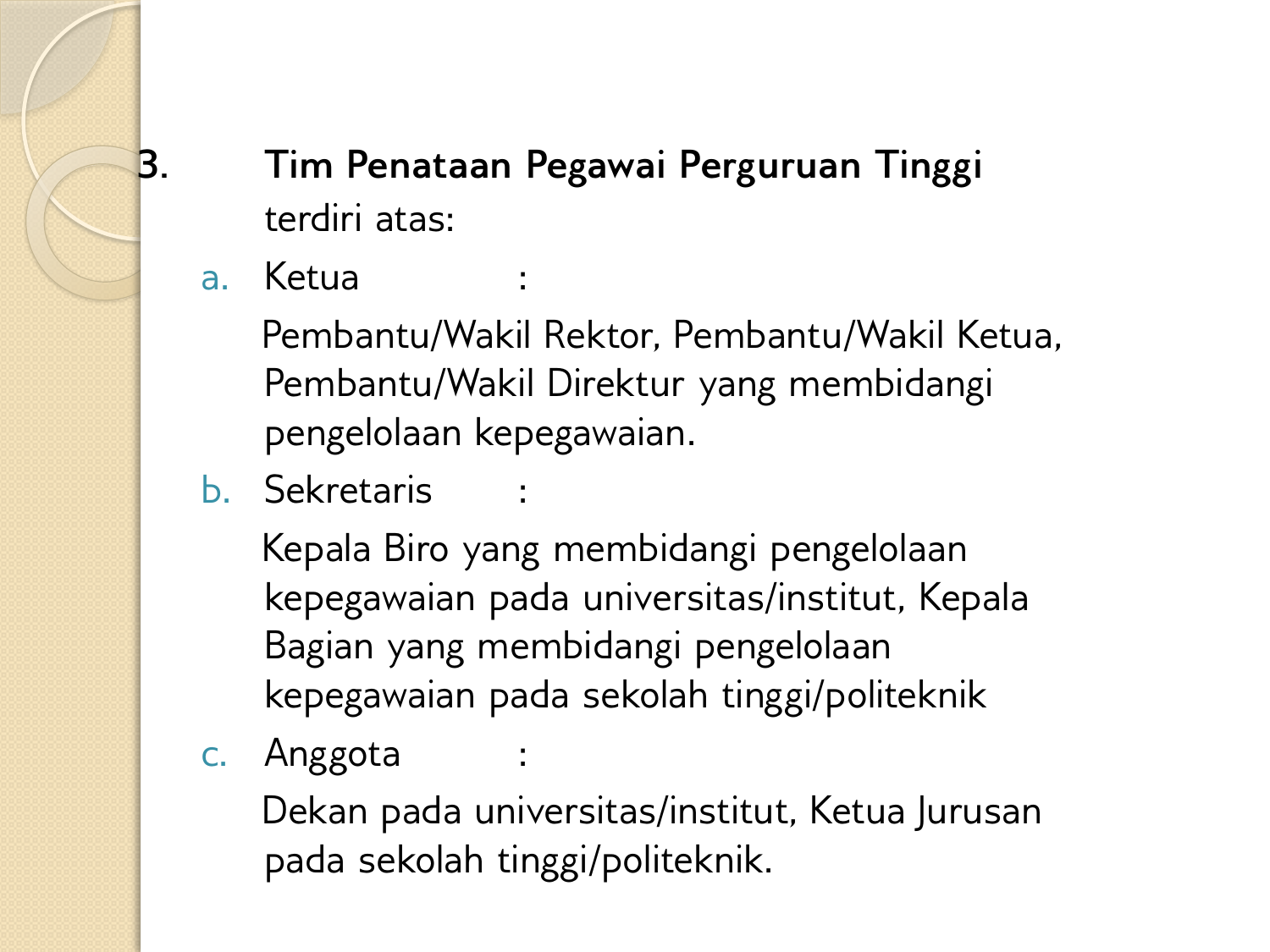

3.	Tim Penataan Pegawai Perguruan Tinggi
	terdiri atas:
Ketua		:
Pembantu/Wakil Rektor, Pembantu/Wakil Ketua, Pembantu/Wakil Direktur yang membidangi pengelolaan kepegawaian.
Sekretaris	:
Kepala Biro yang membidangi pengelolaan kepegawaian pada universitas/institut, Kepala Bagian yang membidangi pengelolaan kepegawaian pada sekolah tinggi/politeknik
Anggota	:
Dekan pada universitas/institut, Ketua Jurusan pada sekolah tinggi/politeknik.